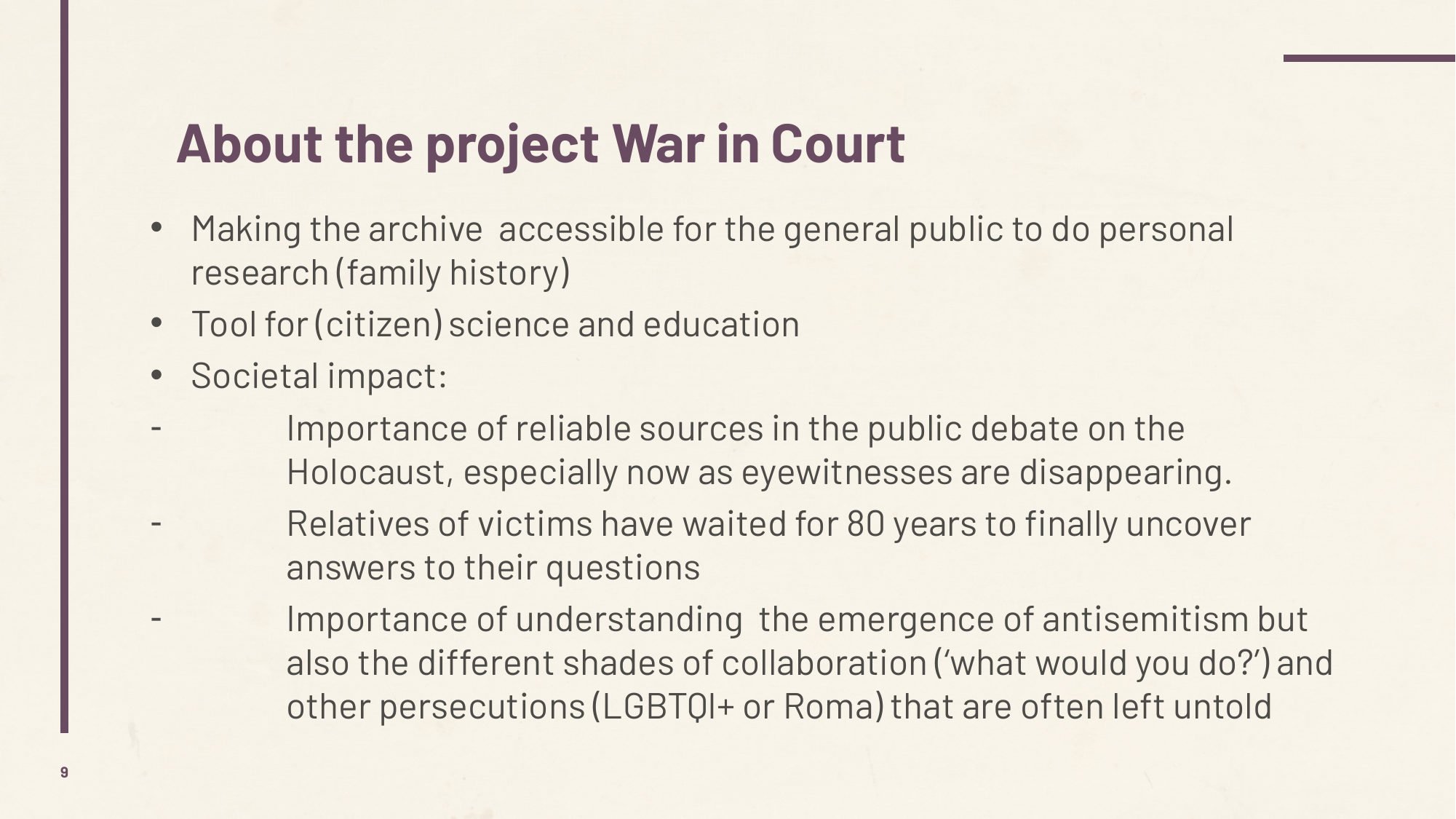

# About the project War in Court
Making the archive  accessible for the general public to do personal research (family history)
Tool for (citizen) science and education
Societal impact:
Importance of reliable sources in the public debate on the Holocaust, especially now as eyewitnesses are disappearing.
Relatives of victims have waited for 80 years to finally uncover answers to their questions
Importance of understanding  the emergence of antisemitism but also the different shades of collaboration (‘what would you do?’) and other persecutions (LGBTQI+ or Roma) that are often left untold

9